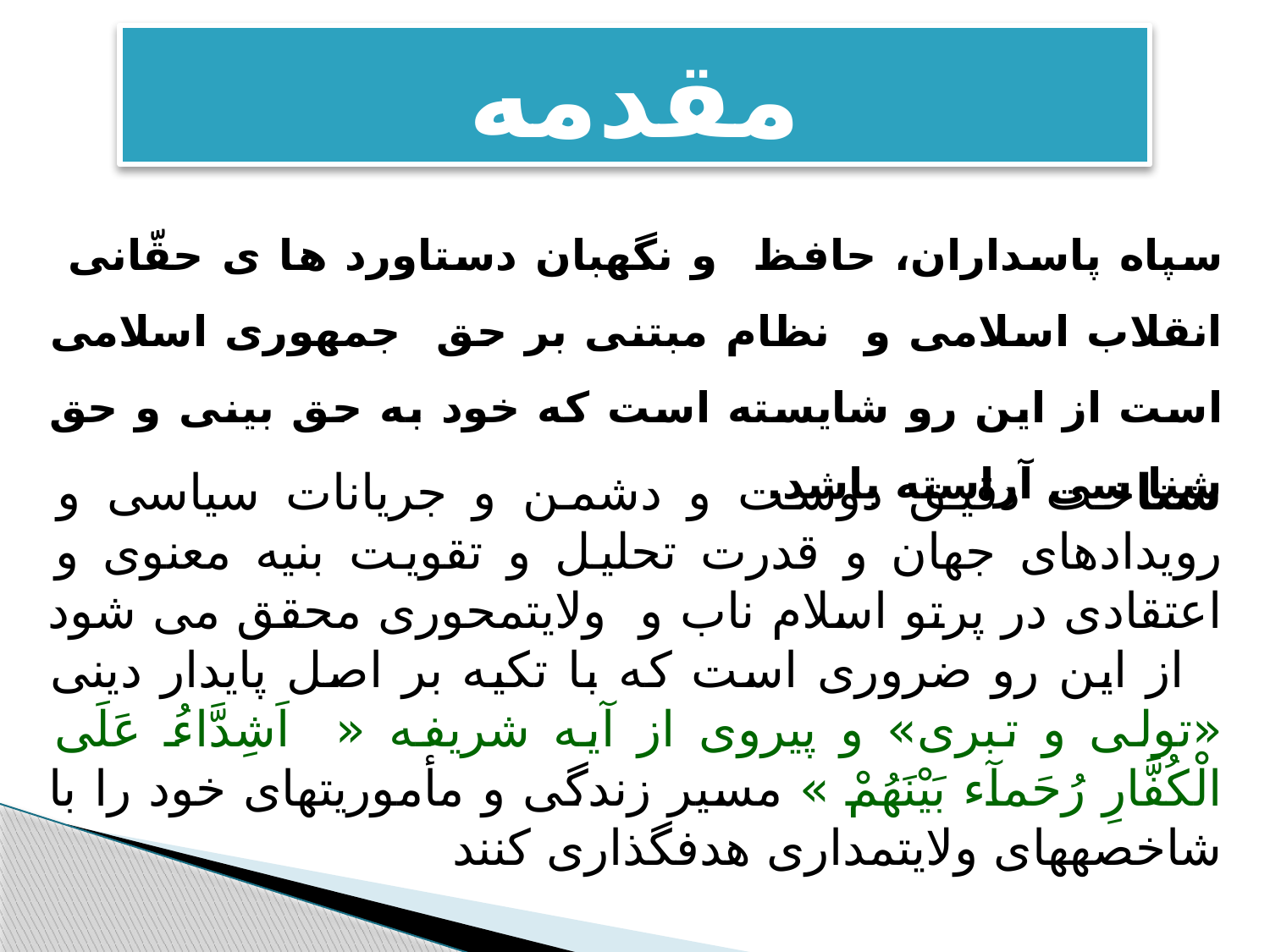

مقدمه
سپاه پاسداران، حافظ  و نگهبان دستاورد ها ی حقّانی  انقلاب اسلامی و  نظام مبتنی بر حق  جمهوری اسلامی است از این رو شایسته است که خود به حق بینی و حق شنا سی آراسته باشد.
شناخت دقیق دوست و دشمن و جریانات سیاسی و رویدادهای جهان و قدرت تحلیل و تقویت بنیه معنوی و اعتقادی در پرتو اسلام ناب و  ولایت‏محوری محقق می شود   از این رو ضروری است که با تکیه بر اصل پایدار دینی «تولی و تبری» و پیروی از آیه شریفه «  اَشِدَّاءُ عَلَی الْکُفَّارِ رُحَمآء بَیْنَهُمْ » مسیر زندگی و مأموریت‏های خود را با شاخصه‏های ولایتمداری هدف‏گذاری کنند